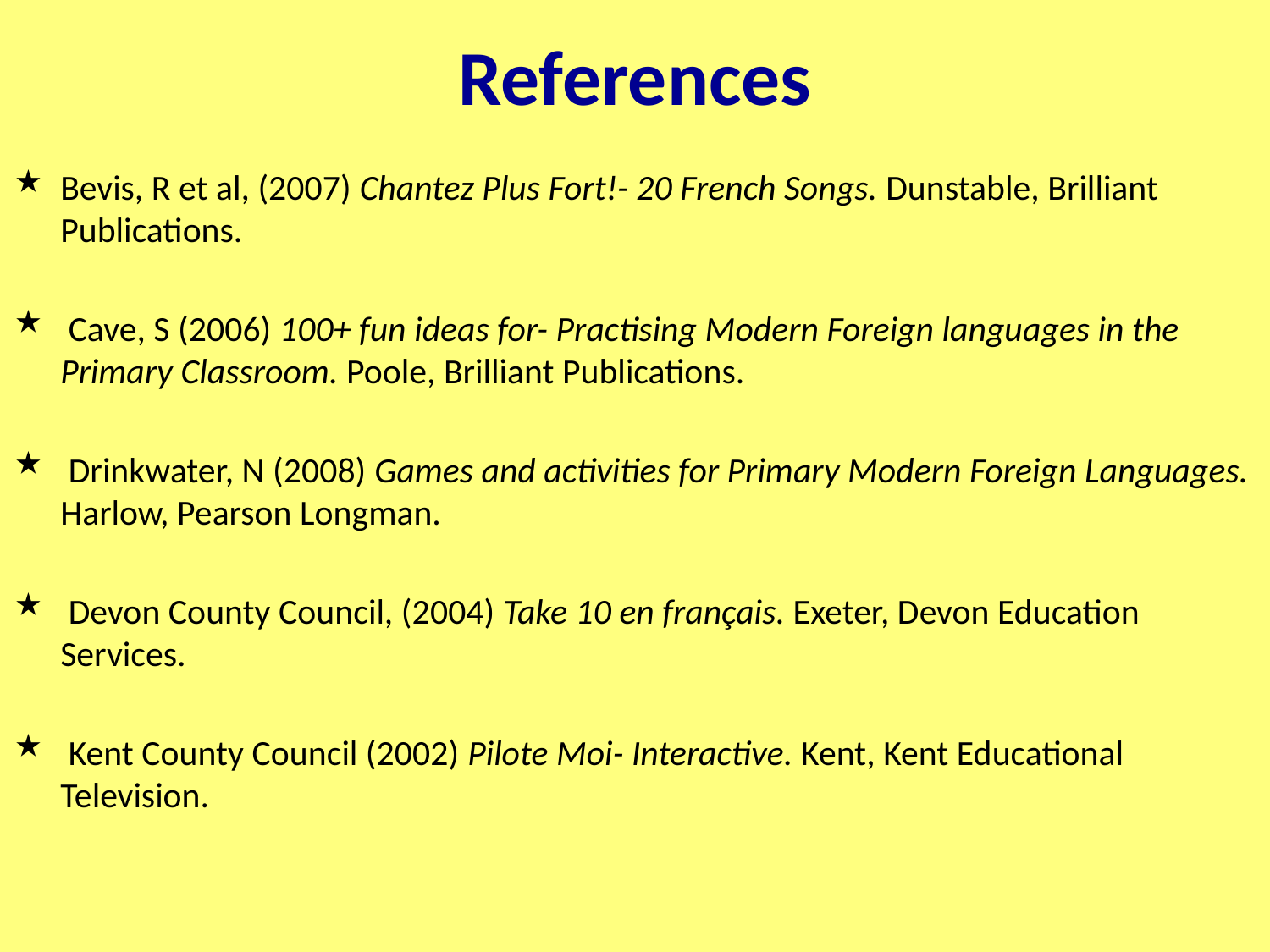

# References
Bevis, R et al, (2007) Chantez Plus Fort!- 20 French Songs. Dunstable, Brilliant Publications.

 Cave, S (2006) 100+ fun ideas for- Practising Modern Foreign languages in the Primary Classroom. Poole, Brilliant Publications.

 Drinkwater, N (2008) Games and activities for Primary Modern Foreign Languages. Harlow, Pearson Longman.

 Devon County Council, (2004) Take 10 en français. Exeter, Devon Education Services.

 Kent County Council (2002) Pilote Moi- Interactive. Kent, Kent Educational Television.